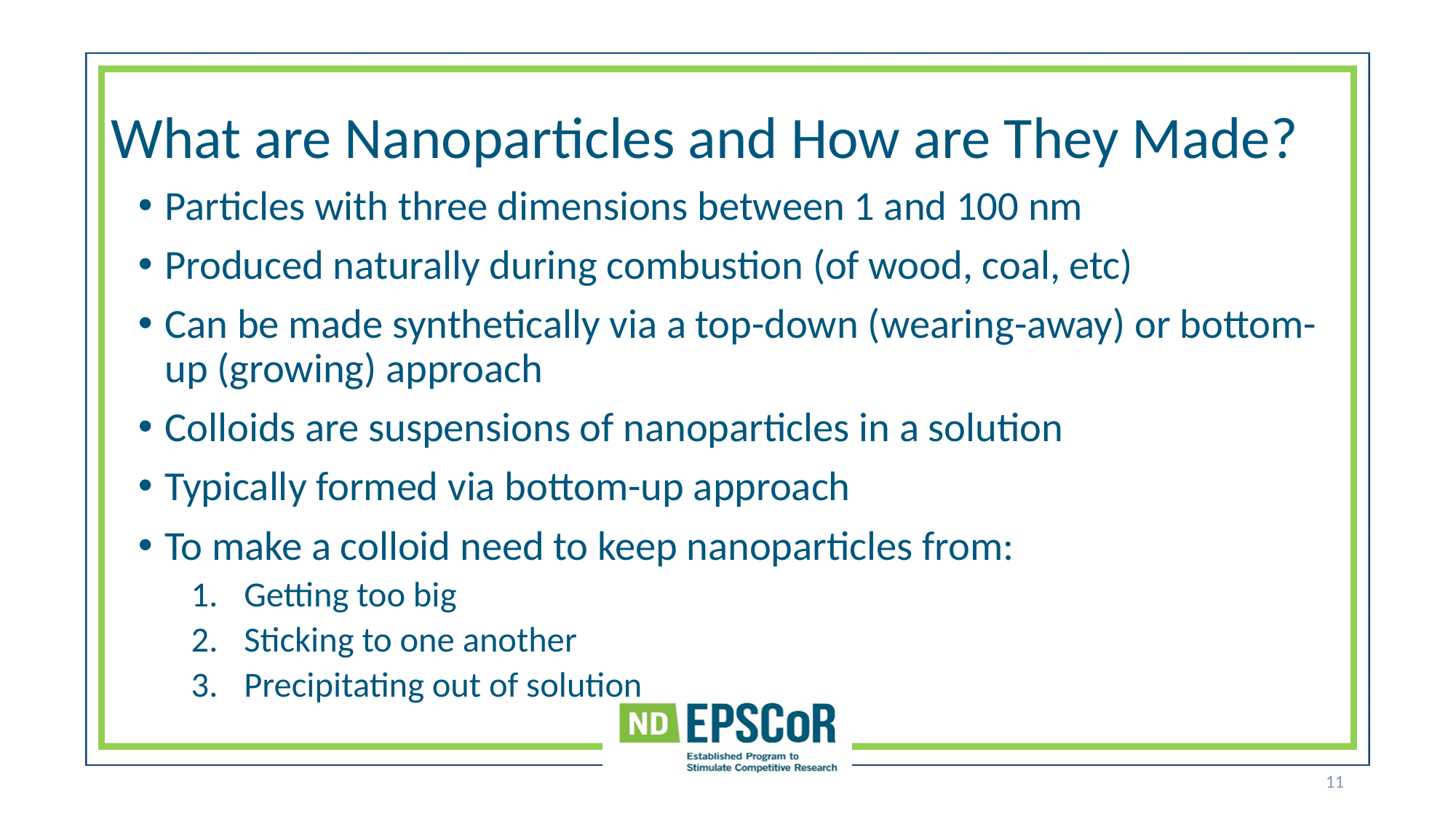

# What are Nanoparticles and How are They Made?
Particles with three dimensions between 1 and 100 nm
Produced naturally during combustion (of wood, coal, etc)
Can be made synthetically via a top-down (wearing-away) or bottom-up (growing) approach
Colloids are suspensions of nanoparticles in a solution
Typically formed via bottom-up approach
To make a colloid need to keep nanoparticles from:
Getting too big
Sticking to one another
Precipitating out of solution

11